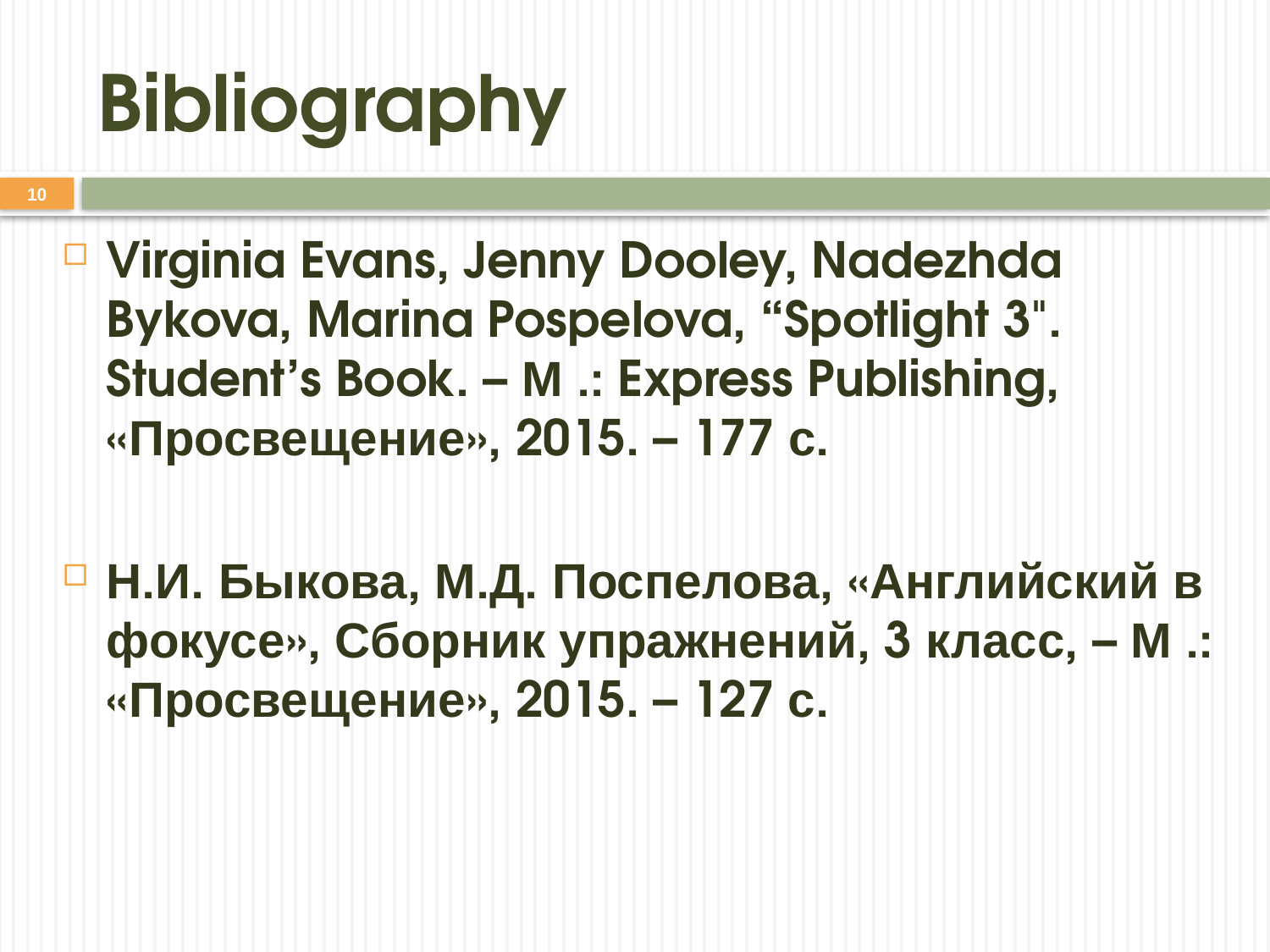

# Bibliography
10
Virginia Evans, Jenny Dooley, Nadezhda Bykova, Marina Pospelova, “Spotlight 3". Student’s Book. – М .: Express Publishing, «Просвещение», 2015. – 177 с.

Н.И. Быкова, М.Д. Поспелова, «Английский в фокусе», Сборник упражнений, 3 класс, – М .: «Просвещение», 2015. – 127 с.